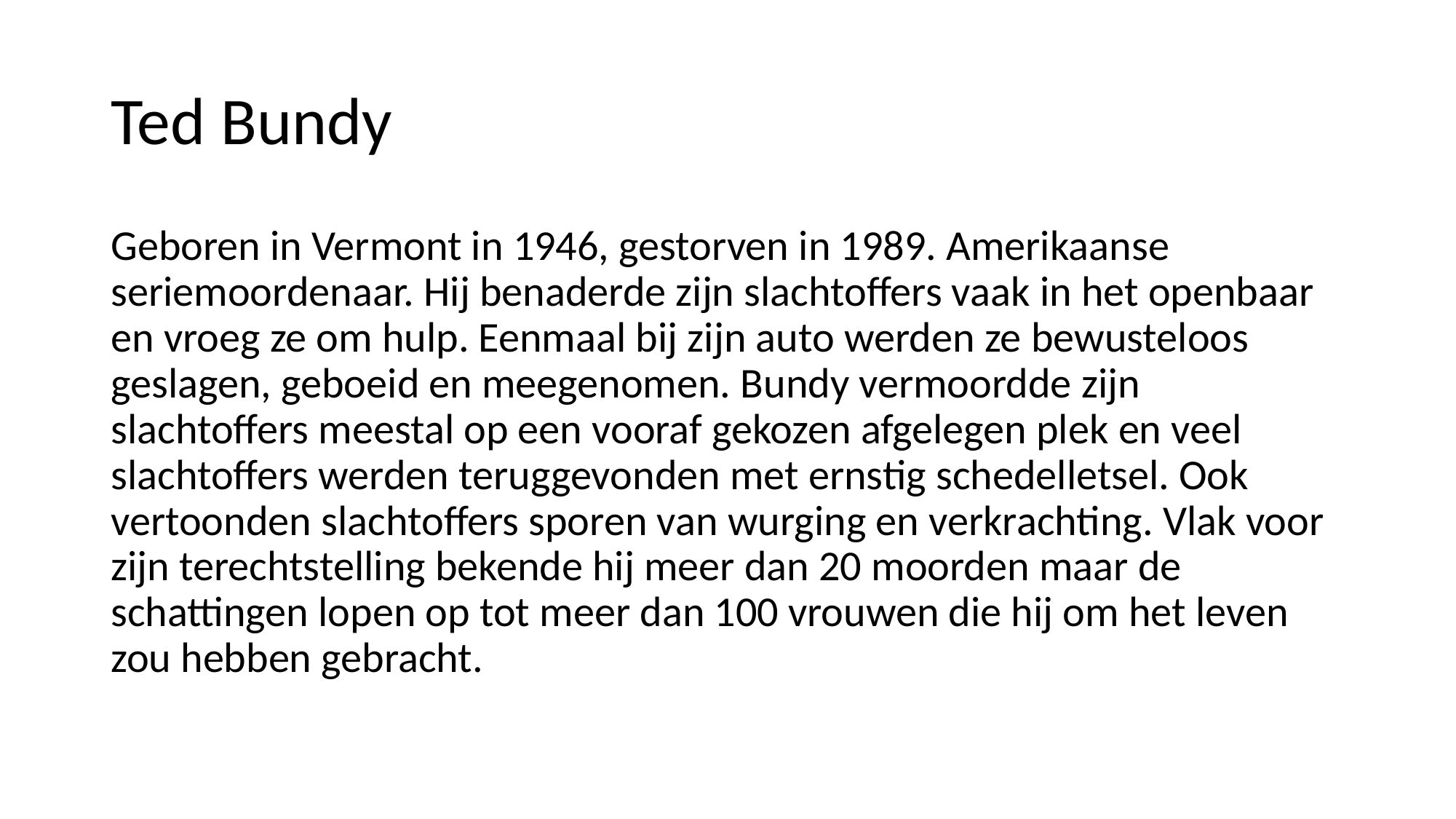

# Ted Bundy
Geboren in Vermont in 1946, gestorven in 1989. Amerikaanse seriemoordenaar. Hij benaderde zijn slachtoffers vaak in het openbaar en vroeg ze om hulp. Eenmaal bij zijn auto werden ze bewusteloos geslagen, geboeid en meegenomen. Bundy vermoordde zijn slachtoffers meestal op een vooraf gekozen afgelegen plek en veel slachtoffers werden teruggevonden met ernstig schedelletsel. Ook vertoonden slachtoffers sporen van wurging en verkrachting. Vlak voor zijn terechtstelling bekende hij meer dan 20 moorden maar de schattingen lopen op tot meer dan 100 vrouwen die hij om het leven zou hebben gebracht.